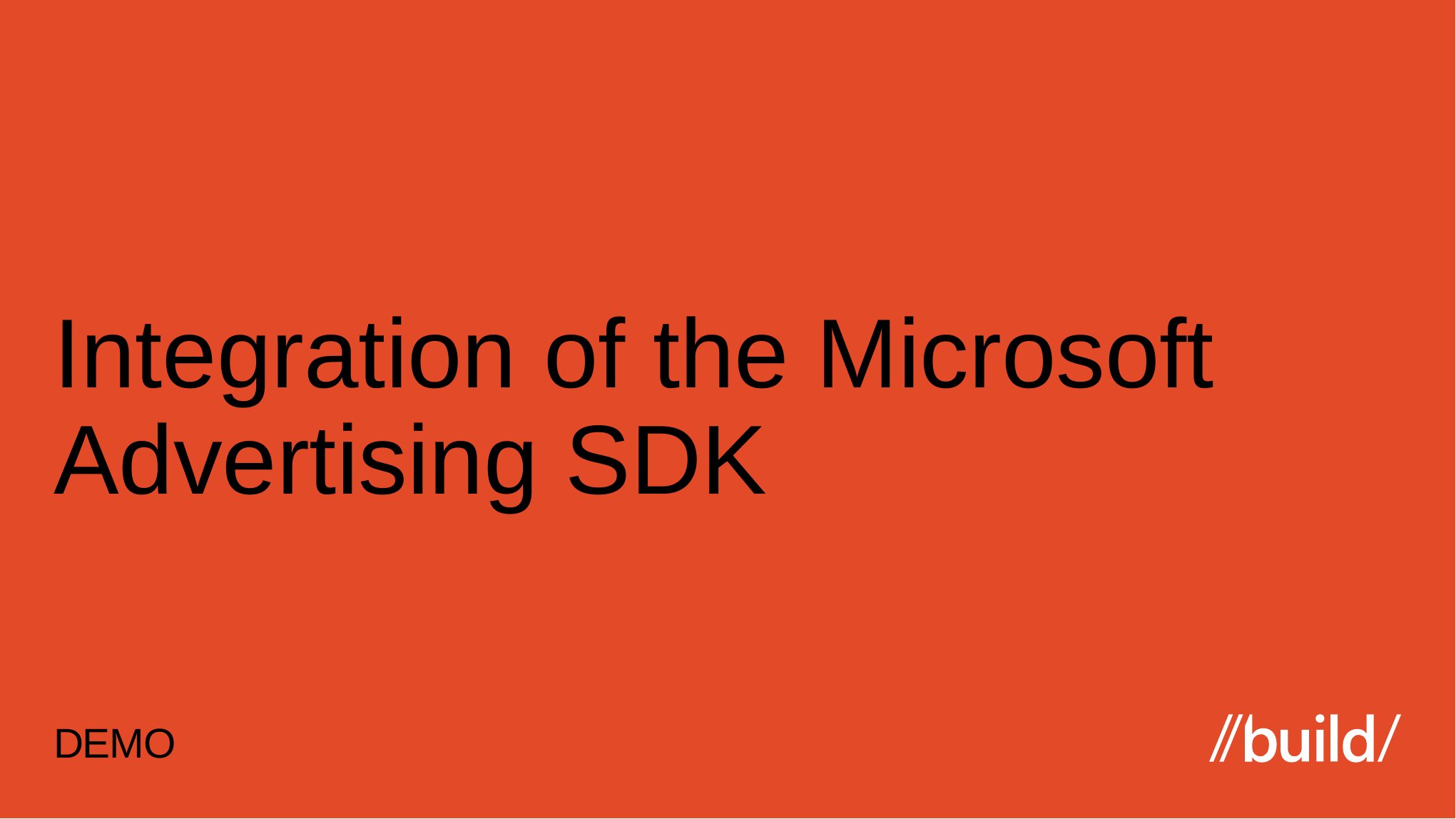

# Integration of the Microsoft Advertising SDK
DEMO